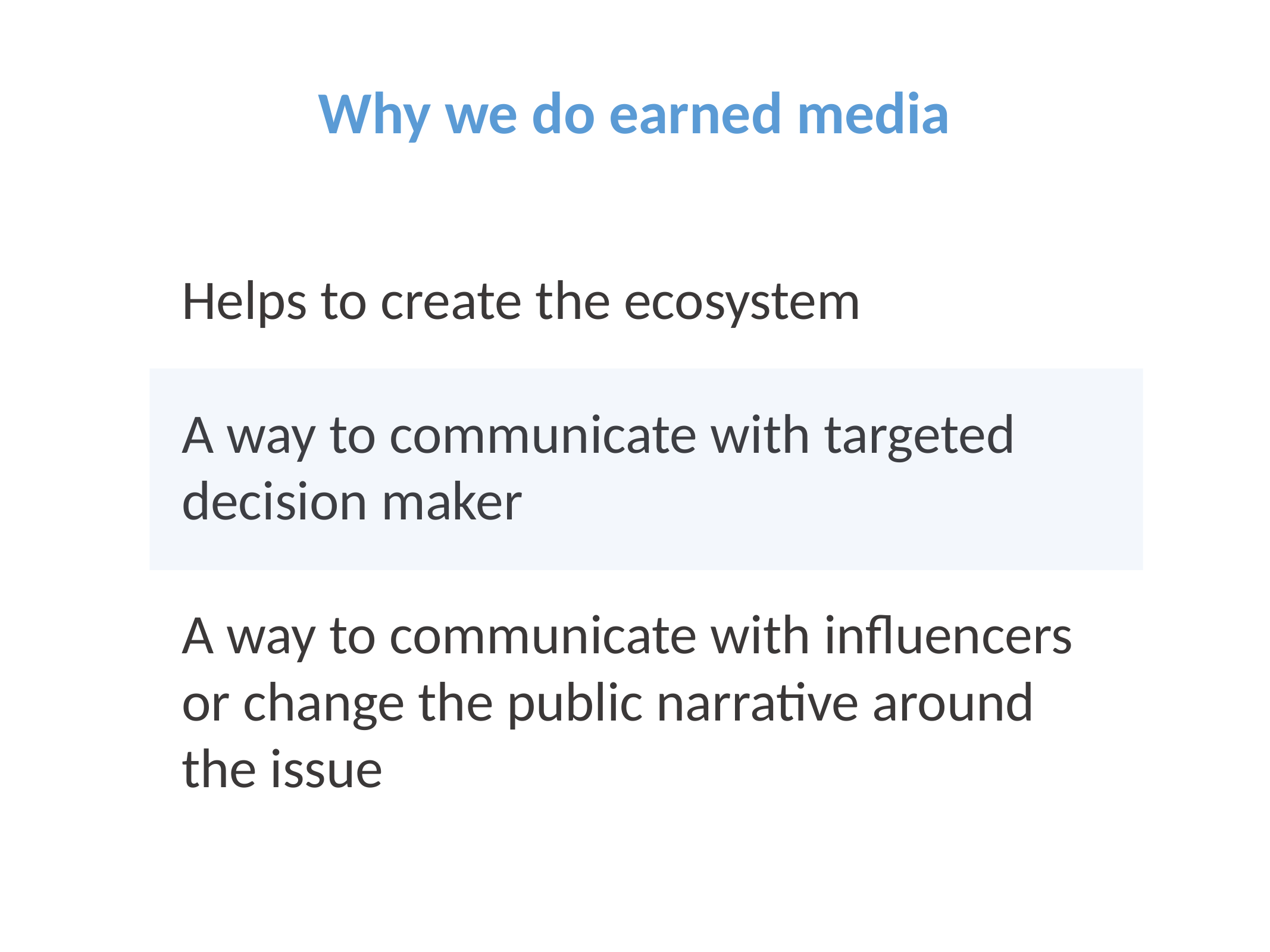

Why we do earned media
Helps to create the ecosystem

A way to communicate with targeted decision maker

A way to communicate with influencers or change the public narrative around the issue